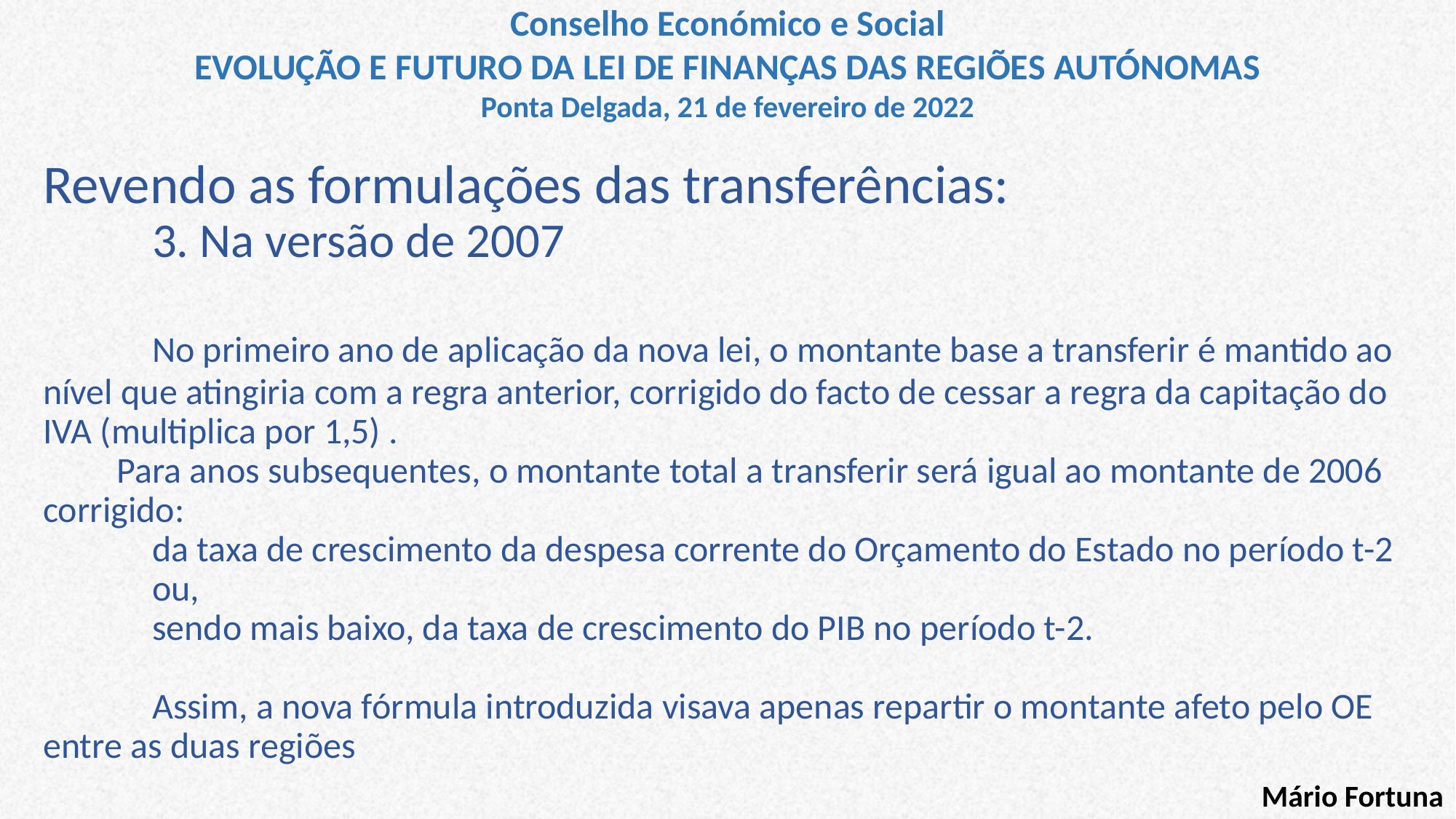

Conselho Económico e Social
EVOLUÇÃO E FUTURO DA LEI DE FINANÇAS DAS REGIÕES AUTÓNOMAS
Ponta Delgada, 21 de fevereiro de 2022
# Revendo as formulações das transferências: 3. Na versão de 2007 No primeiro ano de aplicação da nova lei, o montante base a transferir é mantido ao nível que atingiria com a regra anterior, corrigido do facto de cessar a regra da capitação do IVA (multiplica por 1,5) . Para anos subsequentes, o montante total a transferir será igual ao montante de 2006 corrigido: da taxa de crescimento da despesa corrente do Orçamento do Estado no período t-2 ou, sendo mais baixo, da taxa de crescimento do PIB no período t-2. Assim, a nova fórmula introduzida visava apenas repartir o montante afeto pelo OE entre as duas regiões
Mário Fortuna